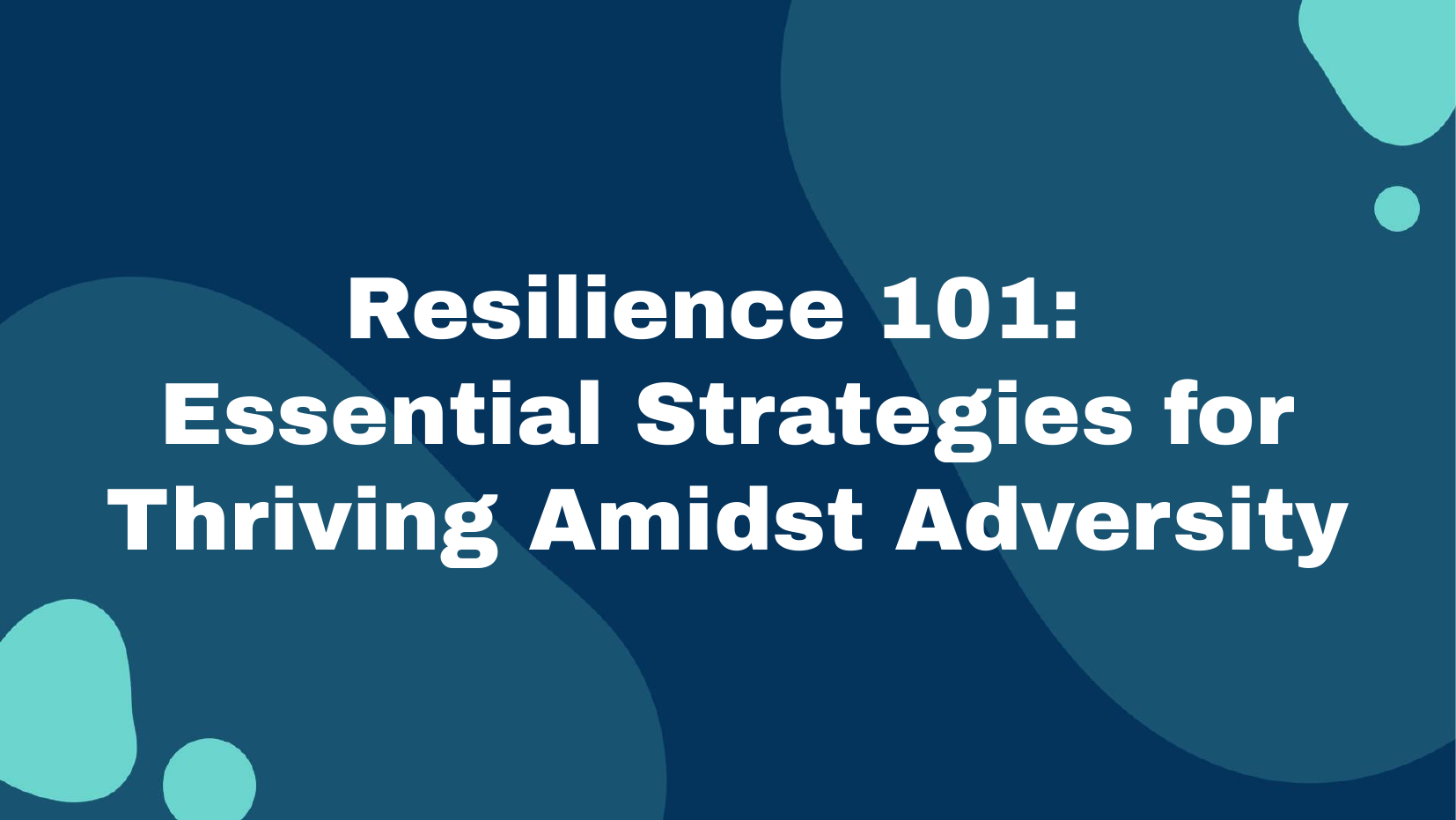

# Resilience 101:
Essential Strategies for Thriving Amidst Adversity